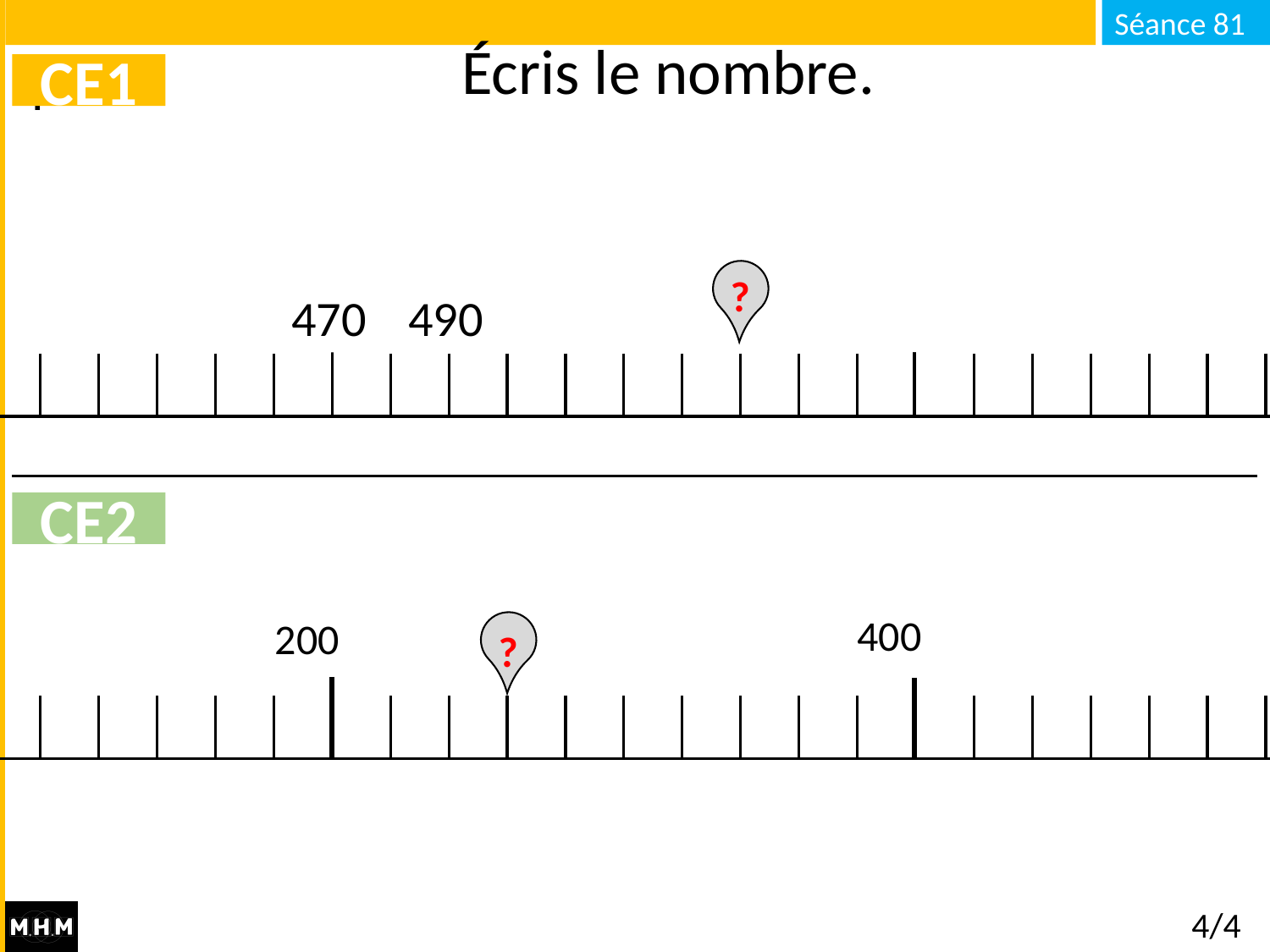

# Écris le nombre.
CE1

?
470
470
490
CE2
400
200

?
4/4